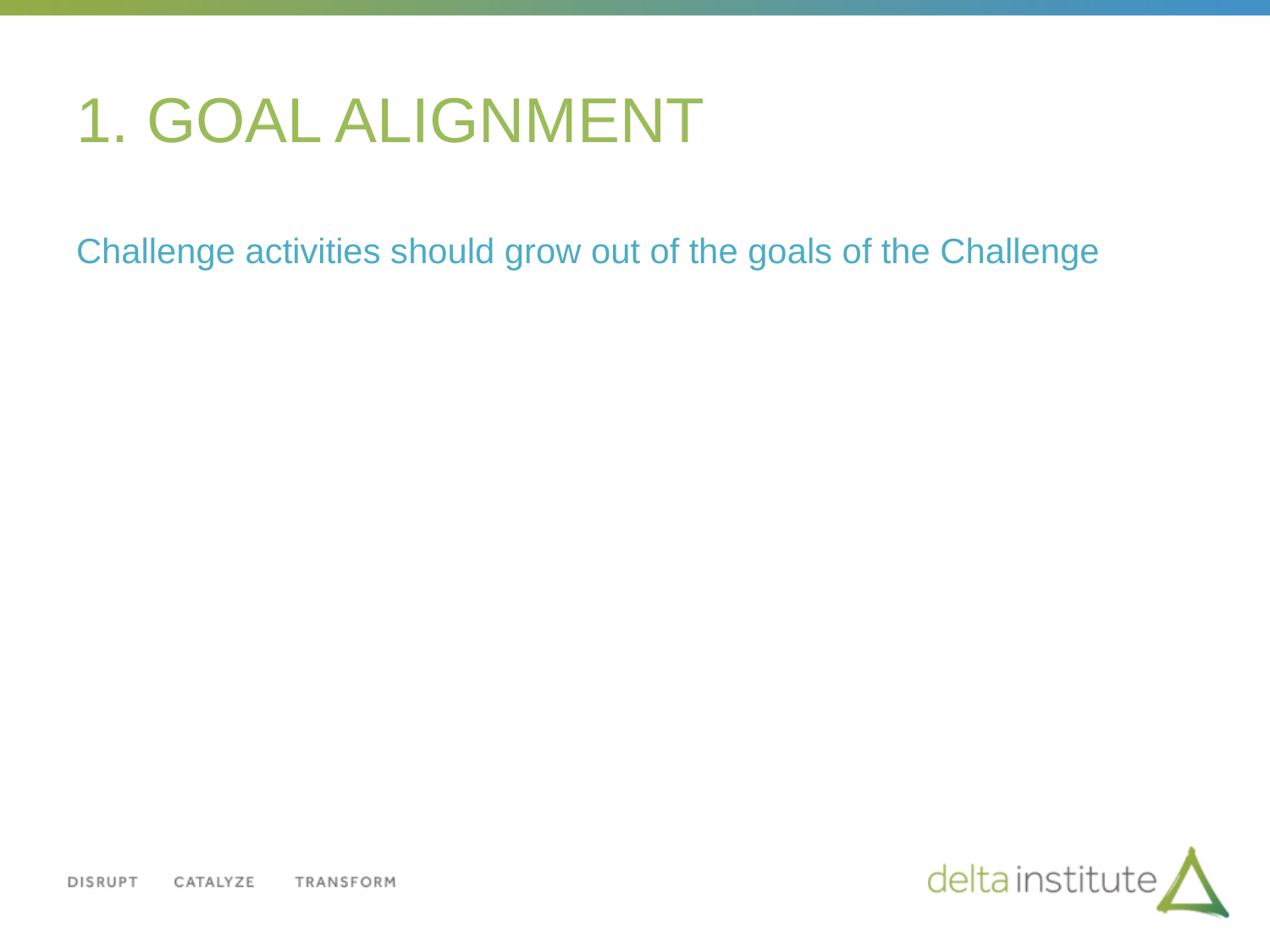

# 1. GOAL ALIGNMENT
Challenge activities should grow out of the goals of the Challenge